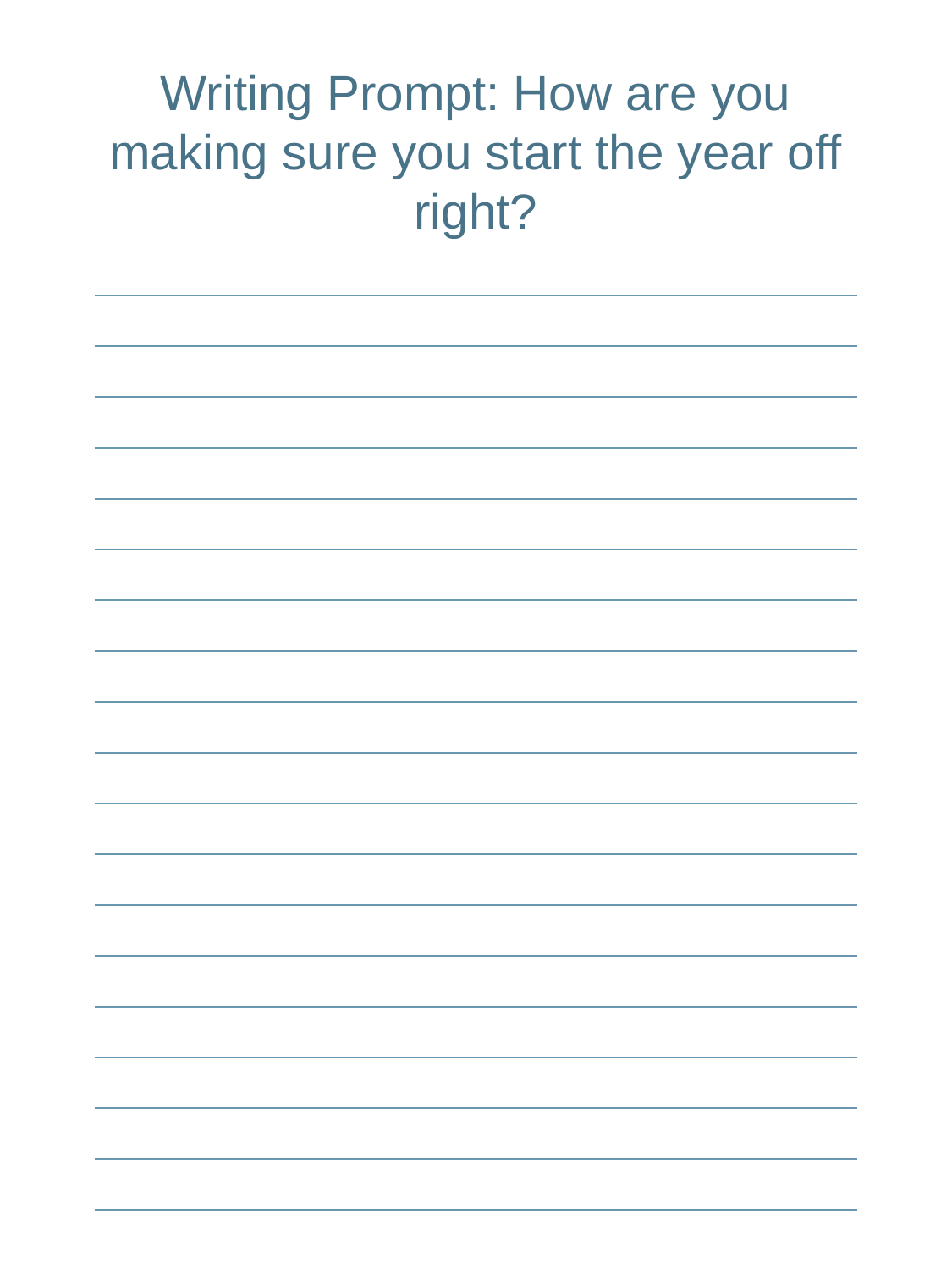

Writing Prompt: How are you making sure you start the year off right?
|  |
| --- |
|  |
|  |
|  |
|  |
|  |
|  |
|  |
|  |
|  |
|  |
|  |
|  |
|  |
|  |
|  |
|  |
|  |